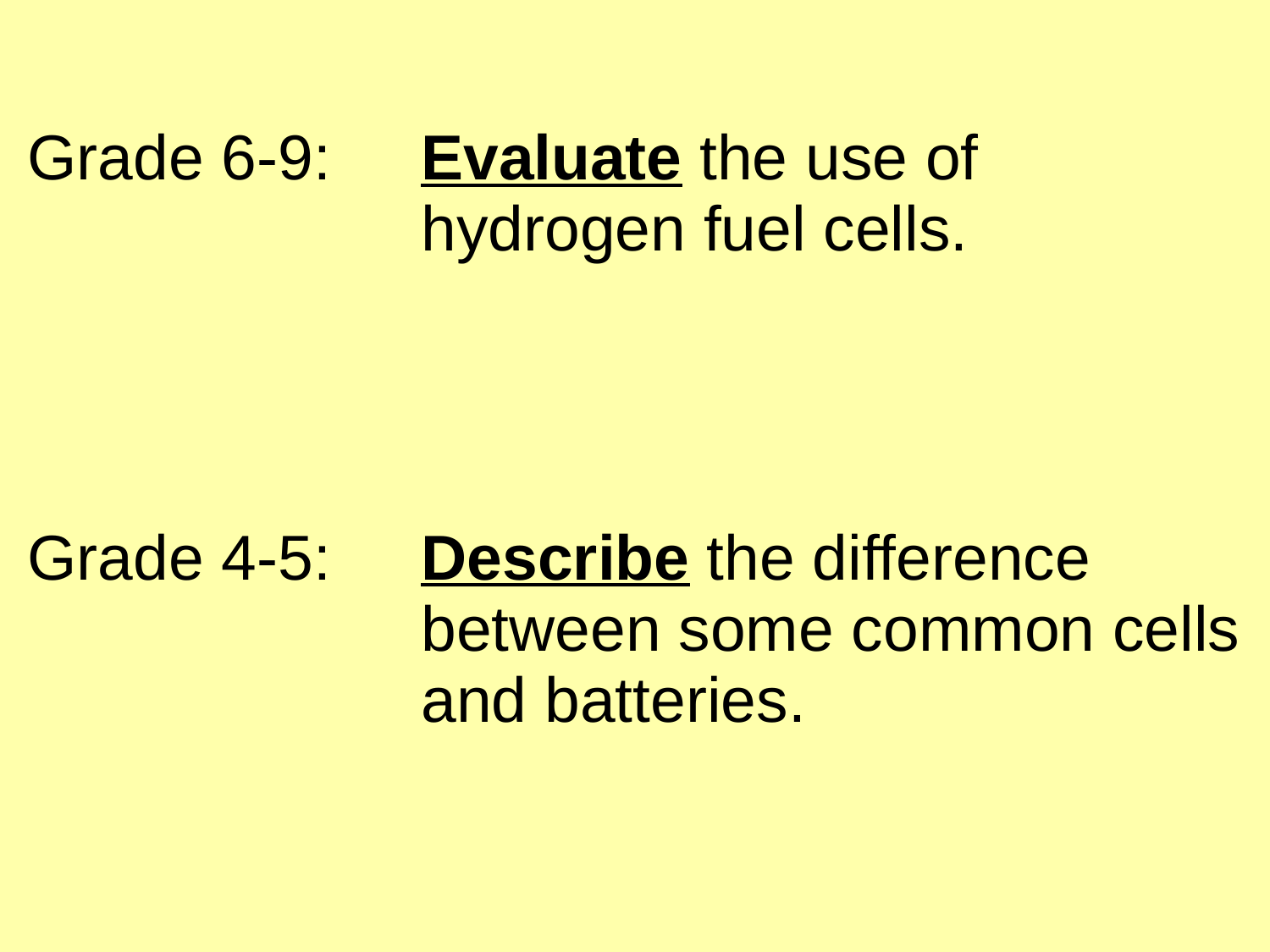

| Grade 6-9: | Evaluate the use of hydrogen fuel cells. |
| --- | --- |
| Grade 4-5: | Describe the difference between some common cells and batteries. |